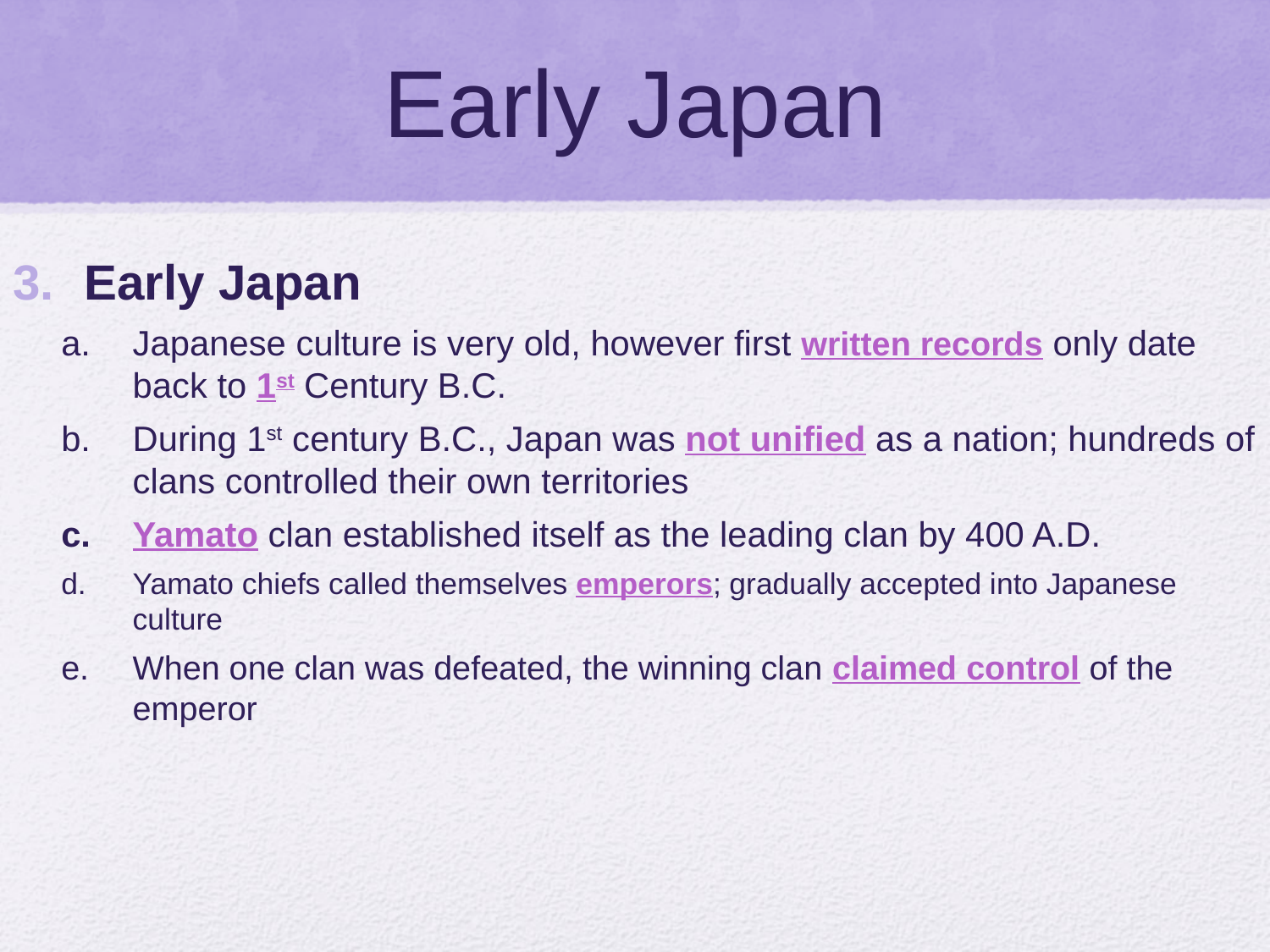

# Early Japan
Early Japan
Japanese culture is very old, however first written records only date back to 1st Century B.C.
During 1st century B.C., Japan was not unified as a nation; hundreds of clans controlled their own territories
Yamato clan established itself as the leading clan by 400 A.D.
Yamato chiefs called themselves emperors; gradually accepted into Japanese culture
When one clan was defeated, the winning clan claimed control of the emperor